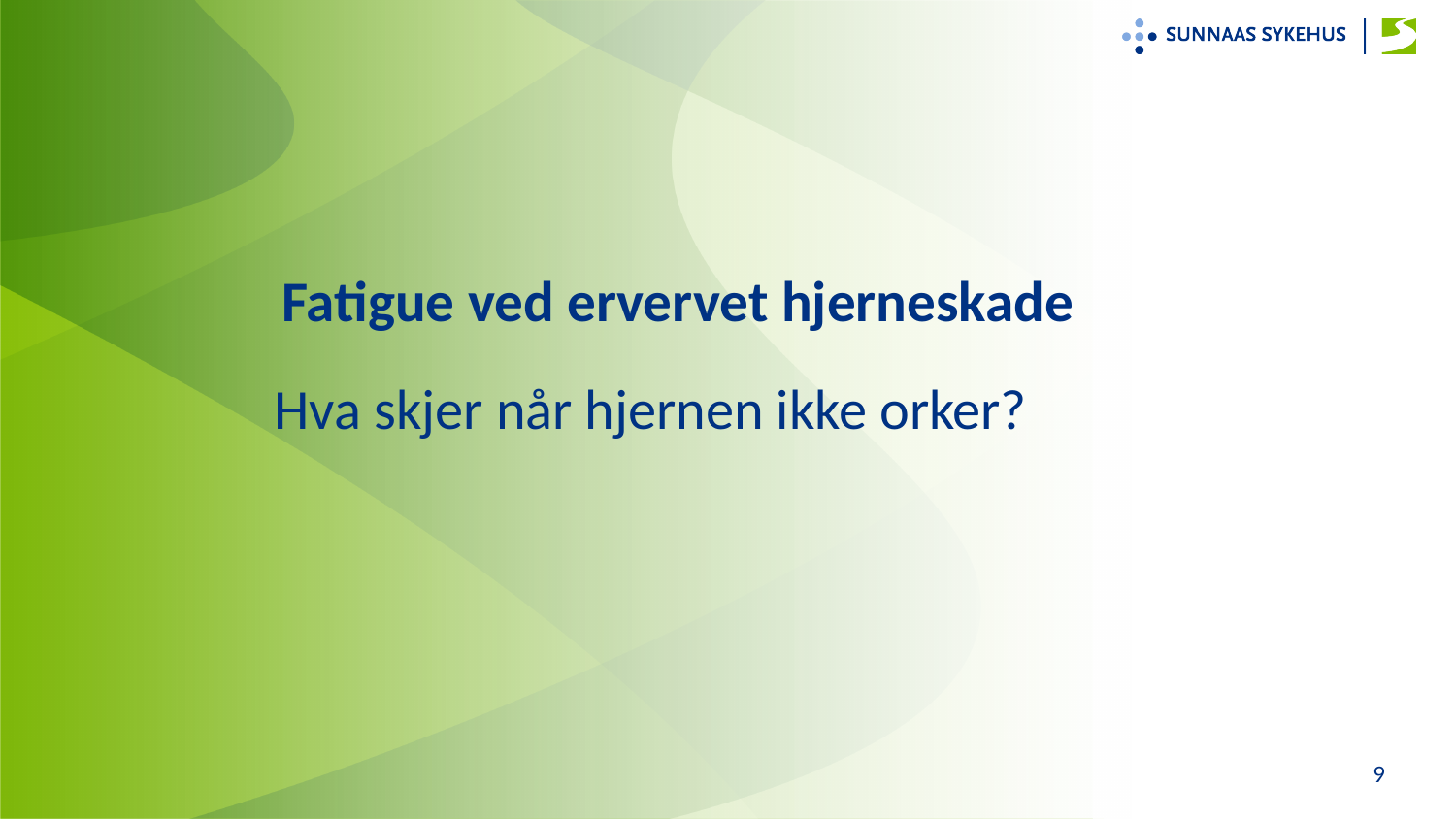

# Fatigue ved ervervet hjerneskade
Hva skjer når hjernen ikke orker?
9